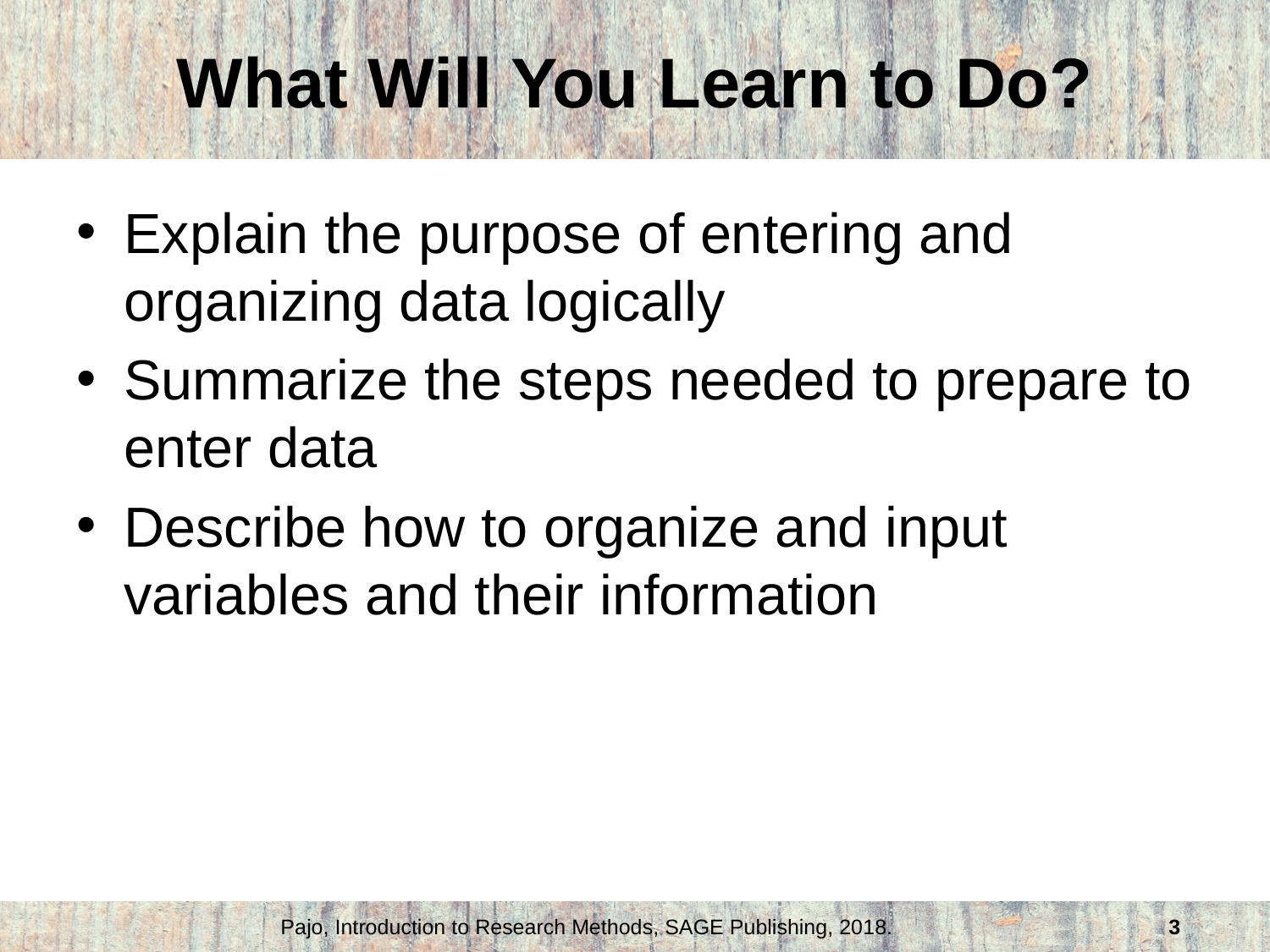

# What Will You Learn to Do?
Explain the purpose of entering and organizing data logically
Summarize the steps needed to prepare to enter data
Describe how to organize and input variables and their information
Pajo, Introduction to Research Methods, SAGE Publishing, 2018.
3